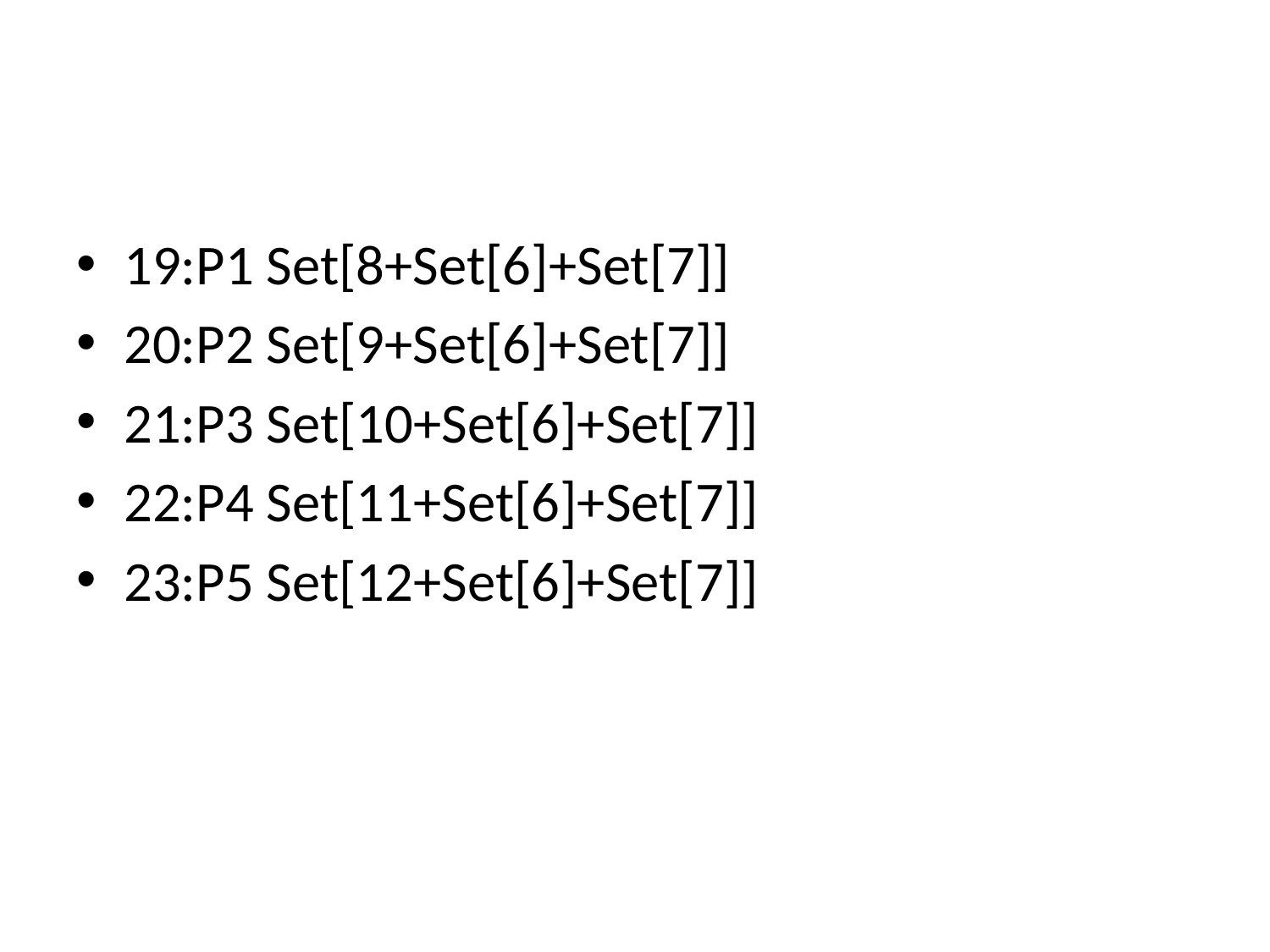

#
19:P1 Set[8+Set[6]+Set[7]]
20:P2 Set[9+Set[6]+Set[7]]
21:P3 Set[10+Set[6]+Set[7]]
22:P4 Set[11+Set[6]+Set[7]]
23:P5 Set[12+Set[6]+Set[7]]